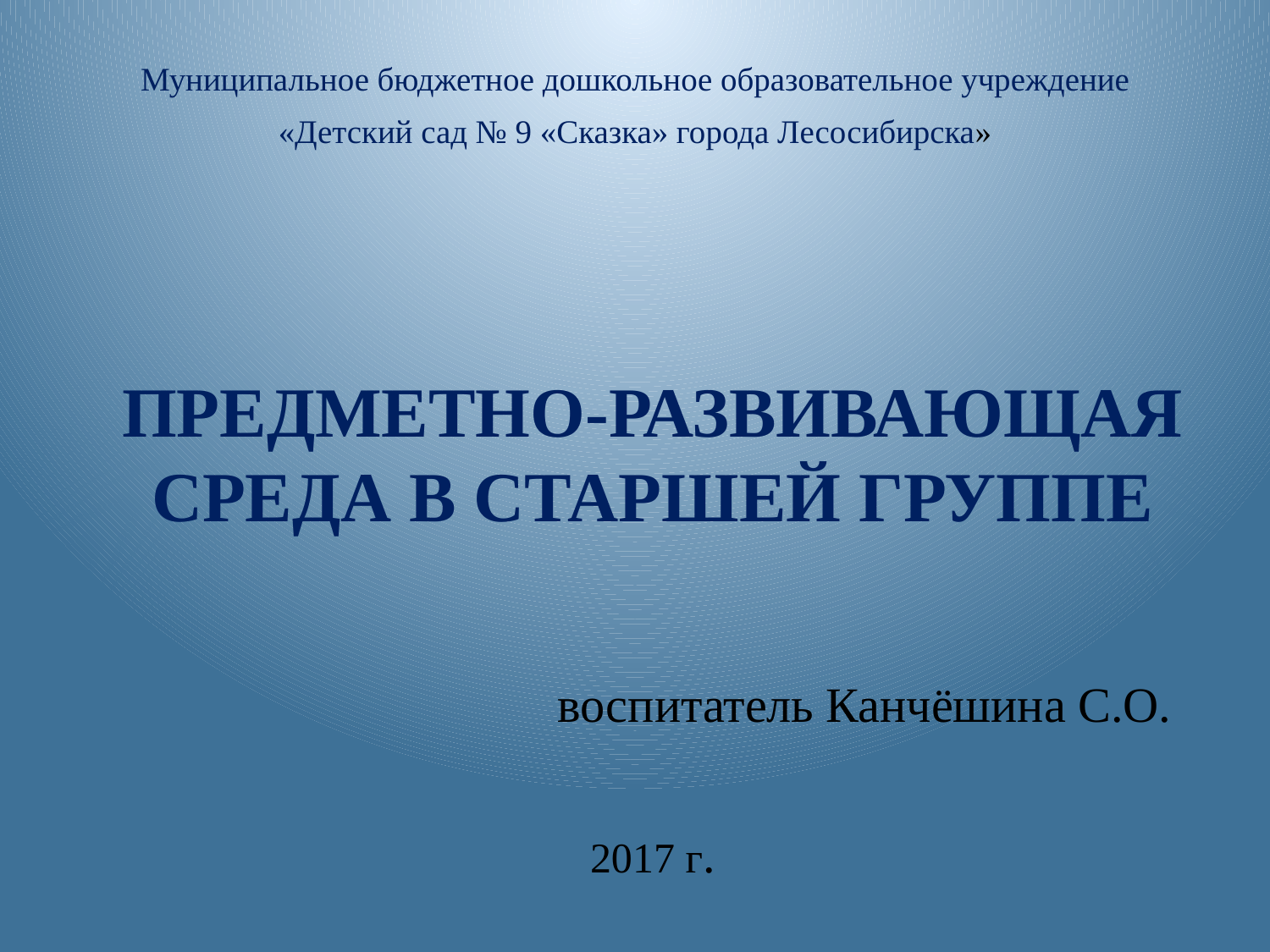

Муниципальное бюджетное дошкольное образовательное учреждение
«Детский сад № 9 «Сказка» города Лесосибирска»

# ПРЕДМЕТНО-РАЗВИВАЮЩАЯ СРЕДА В СТАРШЕЙ ГРУППЕ воспитатель Канчёшина С.О. 2017 г.